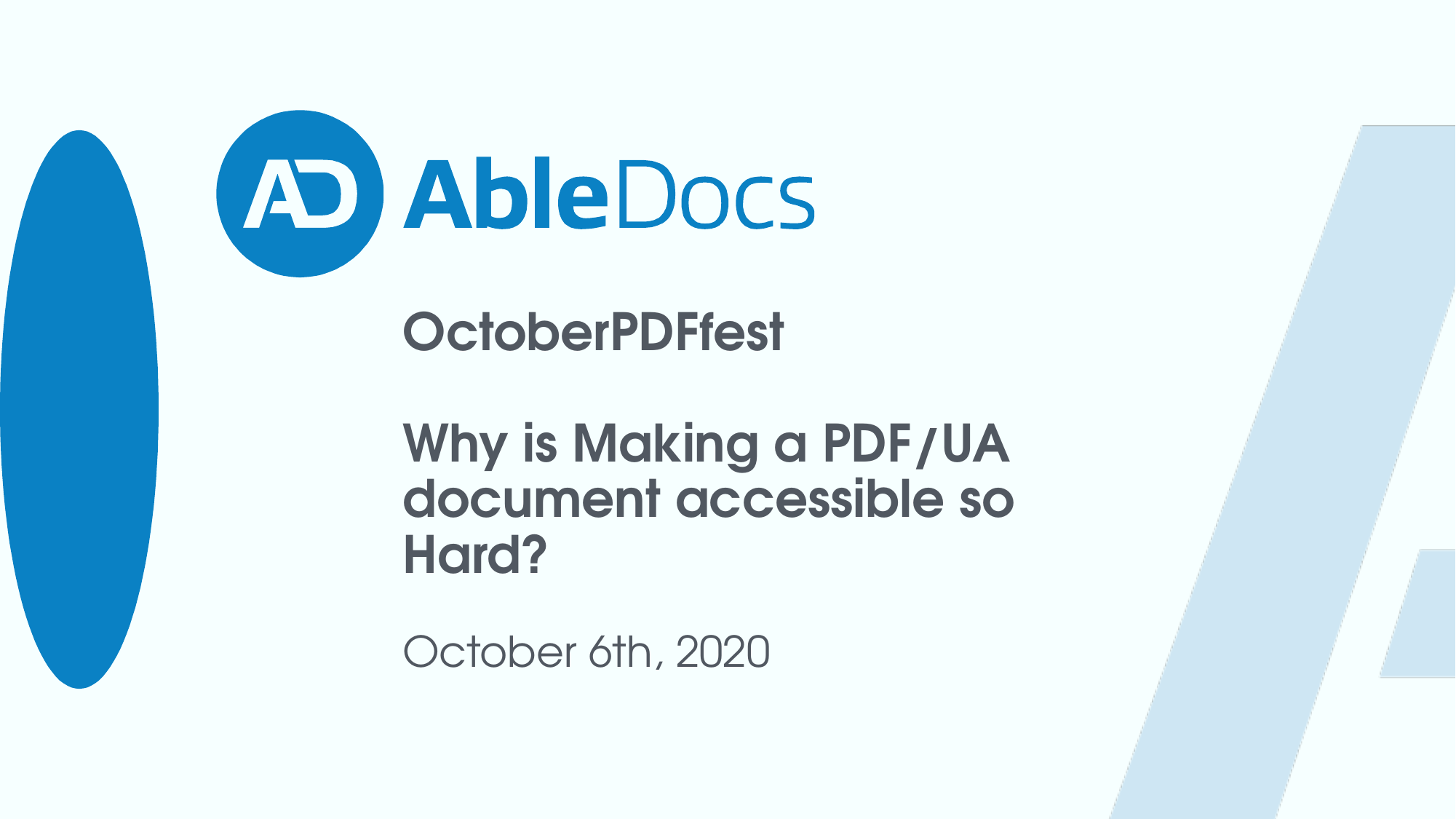

# OctoberPDFfest Why is Making a PDF/UA document accessible so Hard?
October 6th, 2020